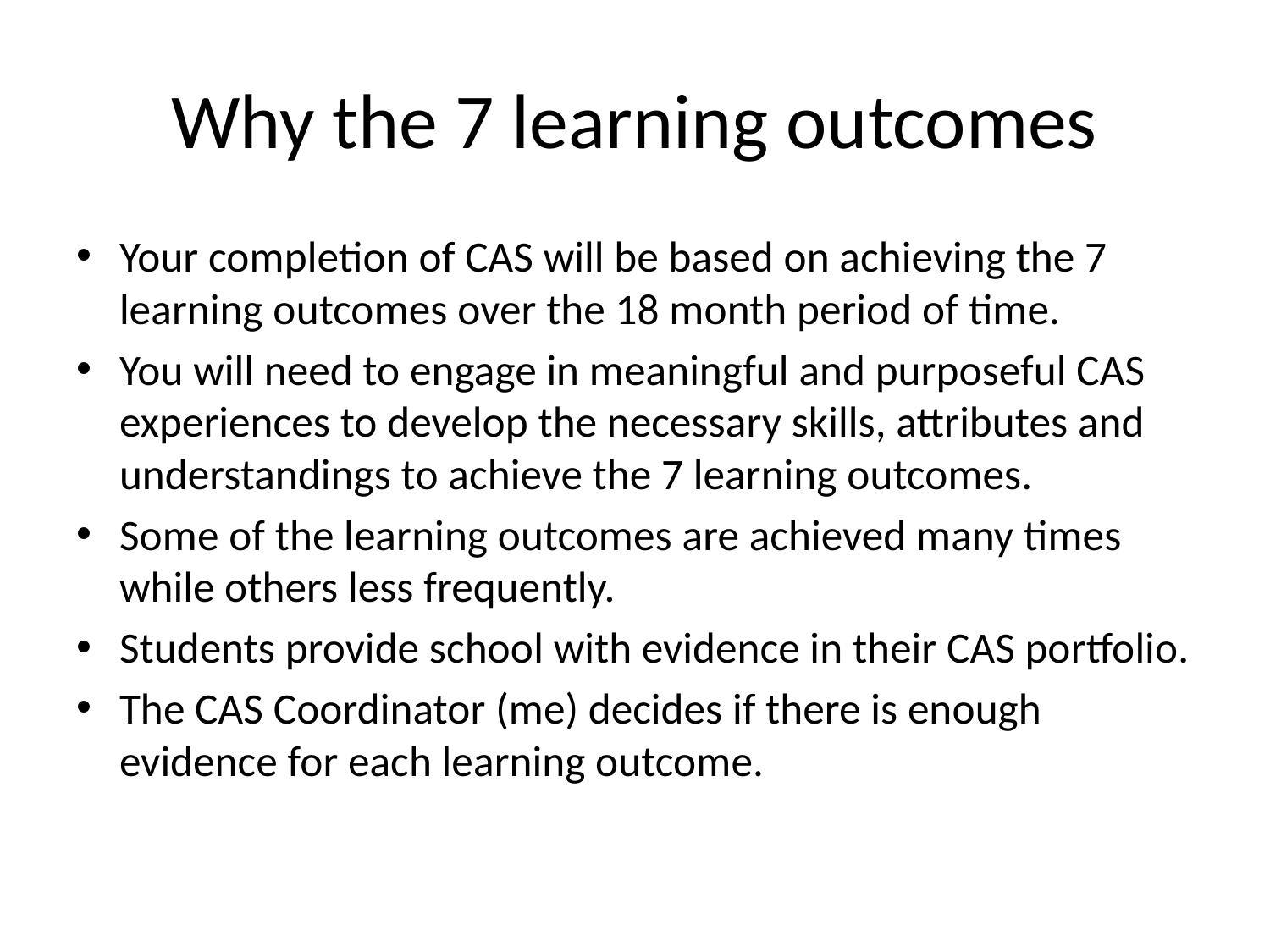

# Why the 7 learning outcomes
Your completion of CAS will be based on achieving the 7 learning outcomes over the 18 month period of time.
You will need to engage in meaningful and purposeful CAS experiences to develop the necessary skills, attributes and understandings to achieve the 7 learning outcomes.
Some of the learning outcomes are achieved many times while others less frequently.
Students provide school with evidence in their CAS portfolio.
The CAS Coordinator (me) decides if there is enough evidence for each learning outcome.